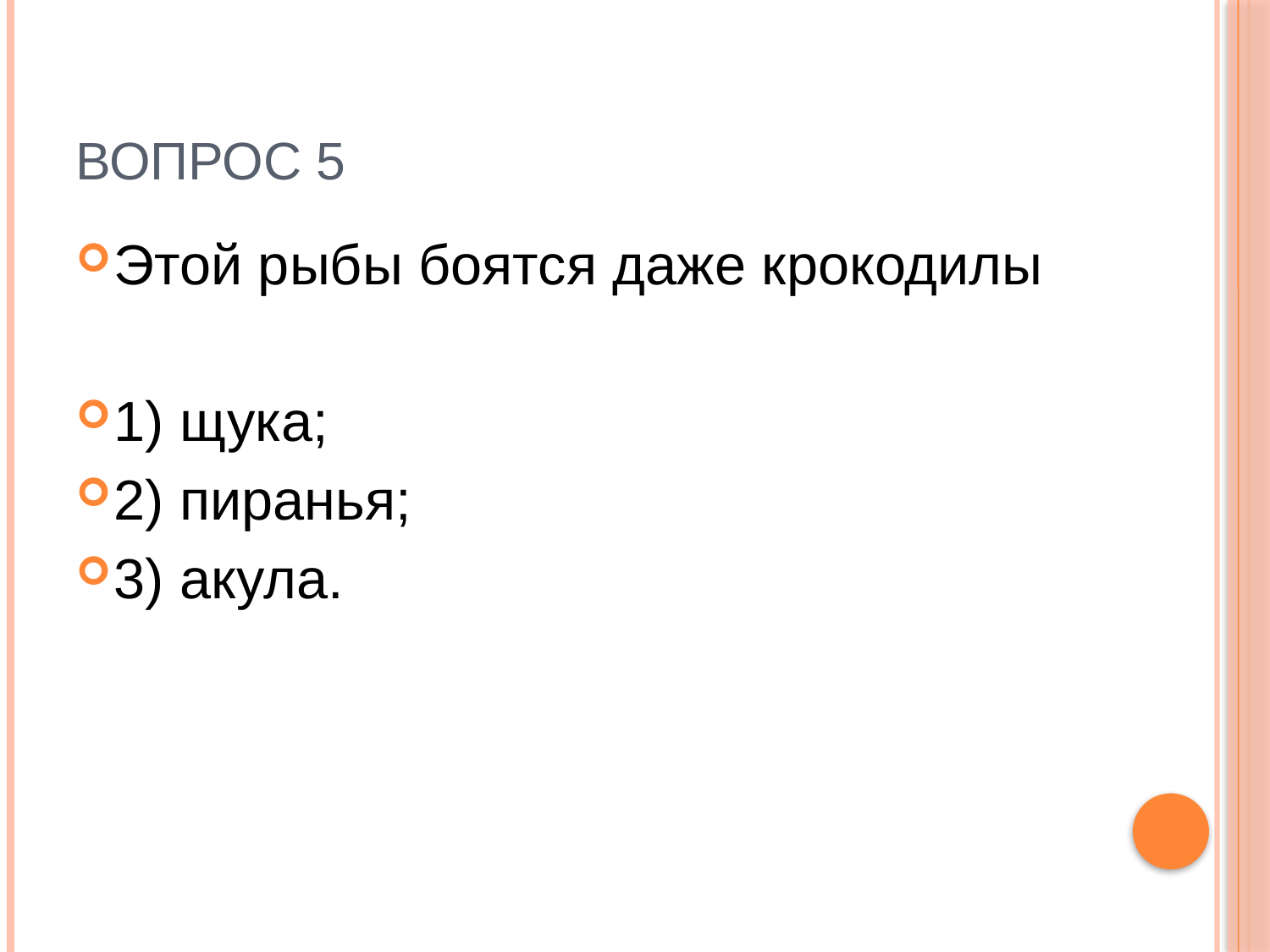

# Вопрос 5
Этой рыбы боятся даже крокодилы

1) щука;
2) пиранья;
3) акула.